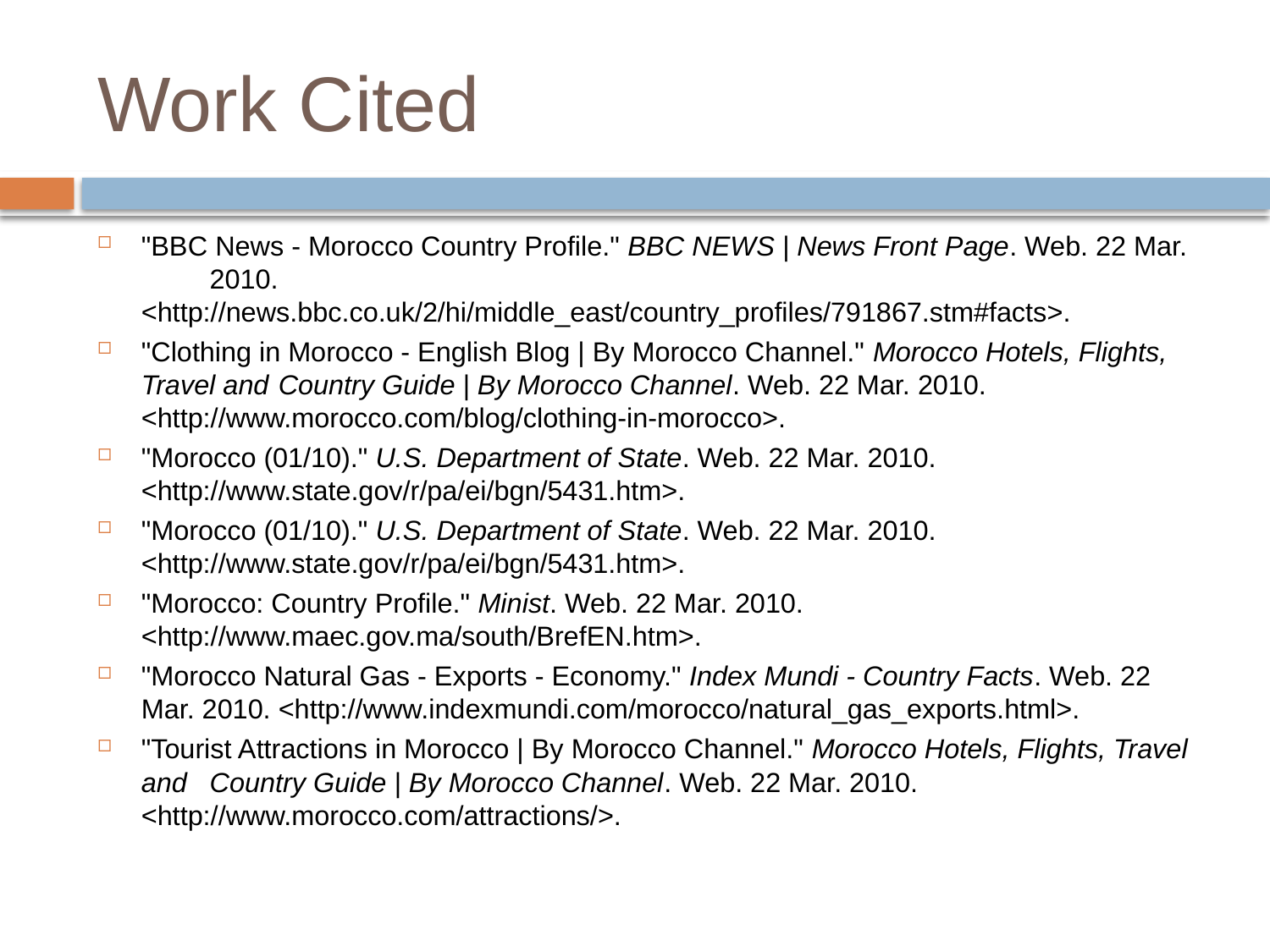

# Work Cited
"BBC News - Morocco Country Profile." BBC NEWS | News Front Page. Web. 22 Mar. 	2010. 	<http://news.bbc.co.uk/2/hi/middle_east/country_profiles/791867.stm#facts>.
"Clothing in Morocco - English Blog | By Morocco Channel." Morocco Hotels, Flights, Travel and 	Country Guide | By Morocco Channel. Web. 22 Mar. 2010. 	<http://www.morocco.com/blog/clothing-in-morocco>.
"Morocco (01/10)." U.S. Department of State. Web. 22 Mar. 2010. 	<http://www.state.gov/r/pa/ei/bgn/5431.htm>.
"Morocco (01/10)." U.S. Department of State. Web. 22 Mar. 2010. 	<http://www.state.gov/r/pa/ei/bgn/5431.htm>.
"Morocco: Country Profile." Minist. Web. 22 Mar. 2010. 	<http://www.maec.gov.ma/south/BrefEN.htm>.
"Morocco Natural Gas - Exports - Economy." Index Mundi - Country Facts. Web. 22 Mar. 2010. 	<http://www.indexmundi.com/morocco/natural_gas_exports.html>.
"Tourist Attractions in Morocco | By Morocco Channel." Morocco Hotels, Flights, Travel and 	Country Guide | By Morocco Channel. Web. 22 Mar. 2010. 	<http://www.morocco.com/attractions/>.